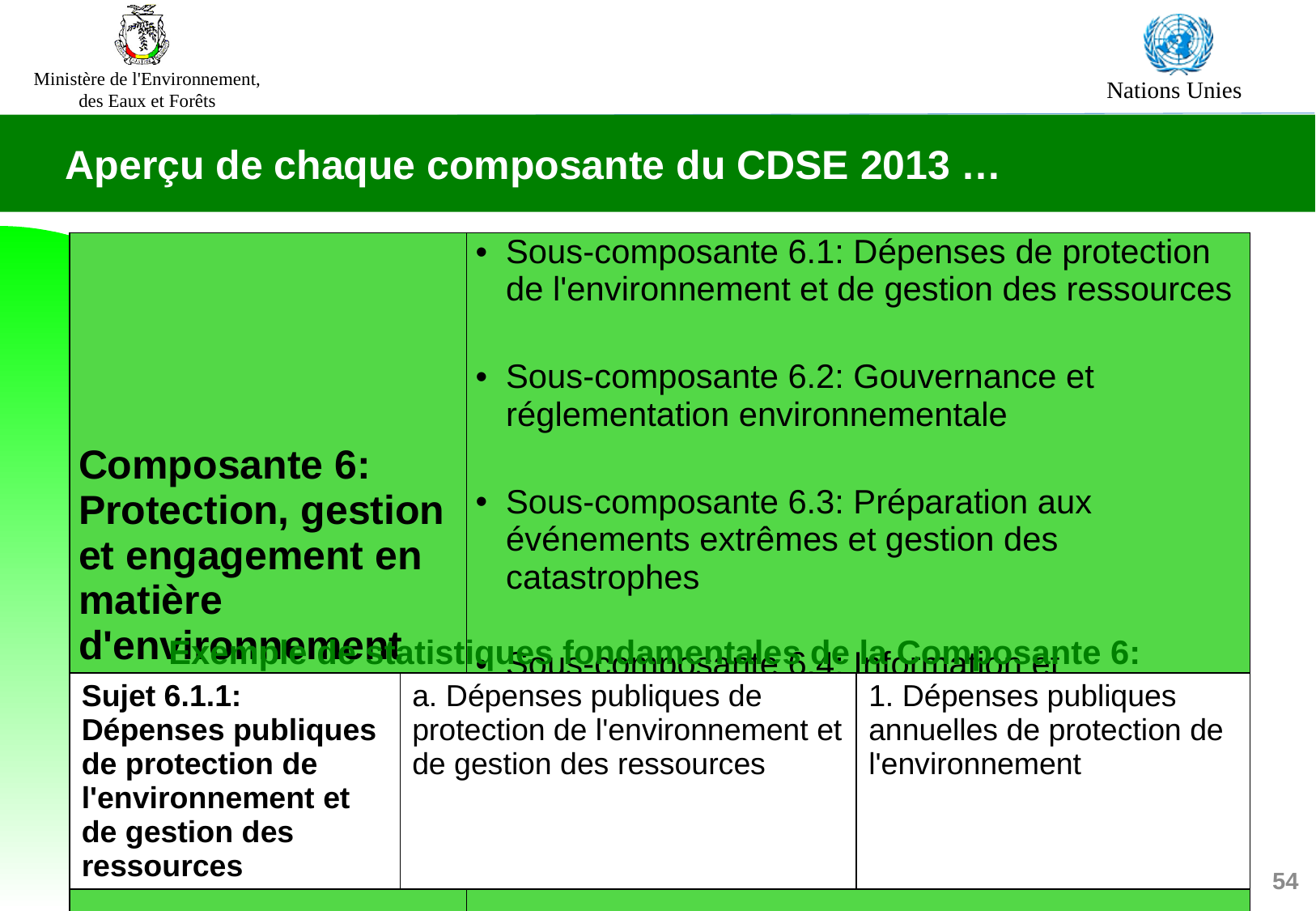

Aperçu de chaque composante du CDSE 2013 …
| Composante 6: Protection, gestion et engagement en matière d'environnement | Sous-composante 6.1: Dépenses de protection de l'environnement et de gestion des ressources |
| --- | --- |
|  | Sous-composante 6.2: Gouvernance et réglementation environnementale |
|  | Sous-composante 6.3: Préparation aux événements extrêmes et gestion des catastrophes |
|  | Sous-composante 6.4: Information et sensibilisation à l'environnement |
Exemple de statistiques fondamentales de la Composante 6:
| Sujet 6.1.1: Dépenses publiques de protection de l'environnement et de gestion des ressources | a. Dépenses publiques de protection de l'environnement et de gestion des ressources | 1. Dépenses publiques annuelles de protection de l'environnement |
| --- | --- | --- |
54